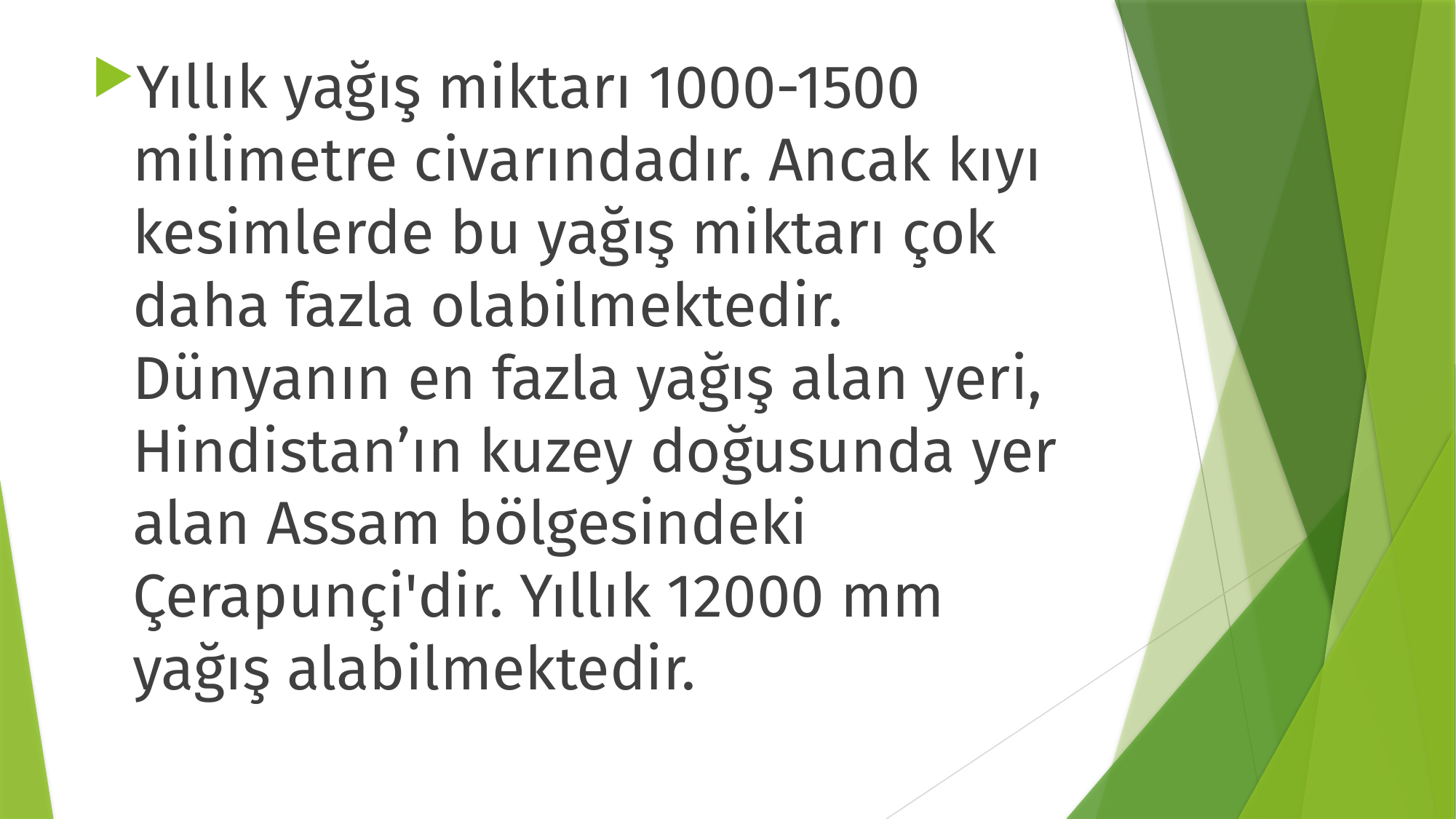

Yıllık yağış miktarı 1000-1500 milimetre civarındadır. Ancak kıyı kesimlerde bu yağış miktarı çok daha fazla olabilmektedir. Dünyanın en fazla yağış alan yeri, Hindistan’ın kuzey doğusunda yer alan Assam bölgesindeki Çerapunçi'dir. Yıllık 12000 mm yağış alabilmektedir.